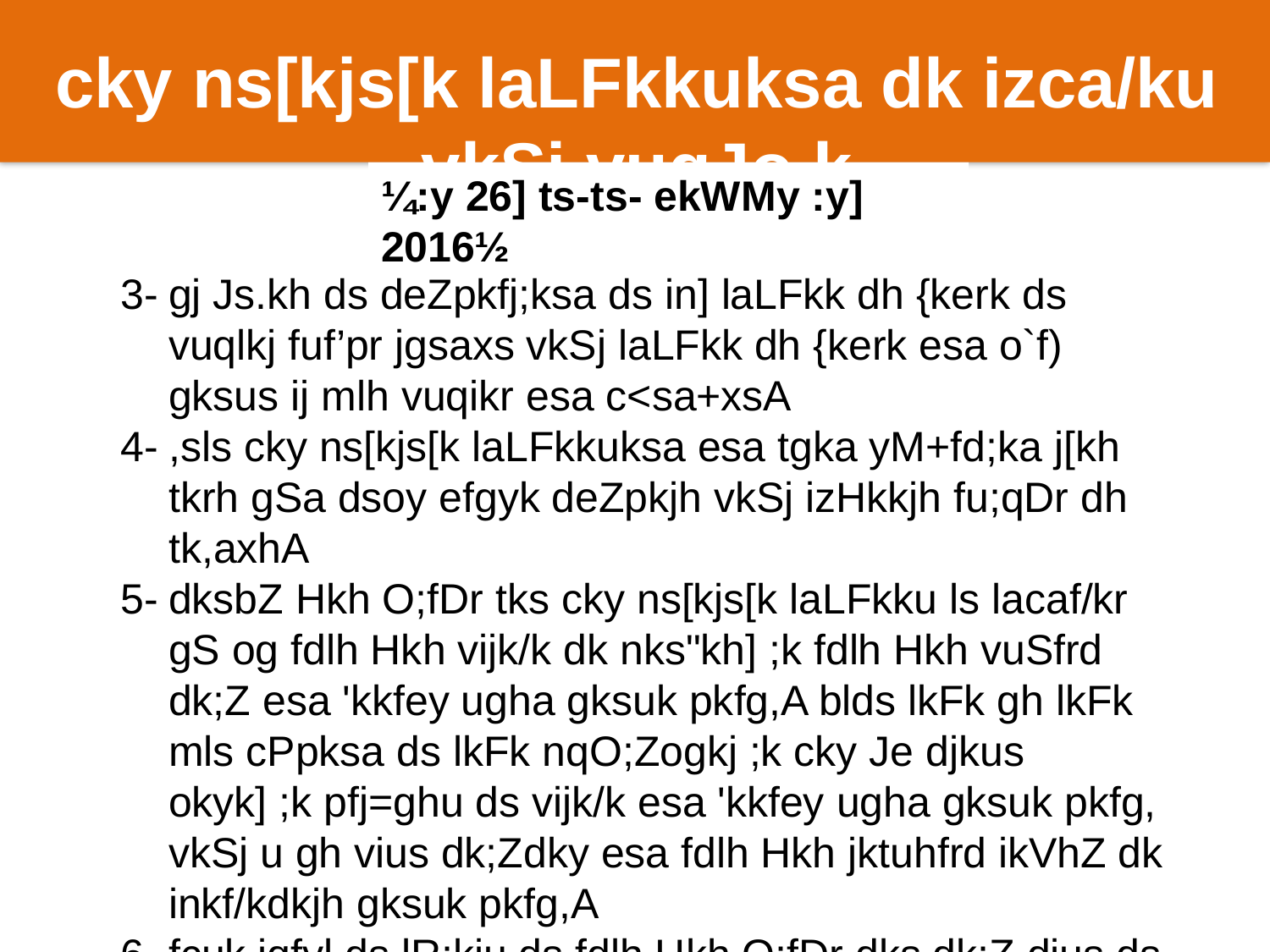

cky ns[kjs[k laLFkkuksa dk izca/ku vkSj vuqJo.k
¼:y 26] ts-ts- ekWMy :y] 2016½
3-	gj Js.kh ds deZpkfj;ksa ds in] laLFkk dh {kerk ds vuqlkj fuf’pr jgsaxs vkSj laLFkk dh {kerk esa o`f) gksus ij mlh vuqikr esa c<sa+xsA
4-	,sls cky ns[kjs[k laLFkkuksa esa tgka yM+fd;ka j[kh tkrh gSa dsoy efgyk deZpkjh vkSj izHkkjh fu;qDr dh tk,axhA
5-	dksbZ Hkh O;fDr tks cky ns[kjs[k laLFkku ls lacaf/kr gS og fdlh Hkh vijk/k dk nks"kh] ;k fdlh Hkh vuSfrd dk;Z esa 'kkfey ugha gksuk pkfg,A blds lkFk gh lkFk mls cPpksa ds lkFk nqO;Zogkj ;k cky Je djkus okyk] ;k pfj=ghu ds vijk/k esa 'kkfey ugha gksuk pkfg, vkSj u gh vius dk;Zdky esa fdlh Hkh jktuhfrd ikVhZ dk inkf/kdkjh gksuk pkfg,A
6-	fcuk iqfyl ds lR;kiu ds fdlh Hkh O;fDr dks dk;Z djus ds fy, cky ns[kjs[k laLFkku esa fu;qDr ugha fd;k tkuk pkfg,A